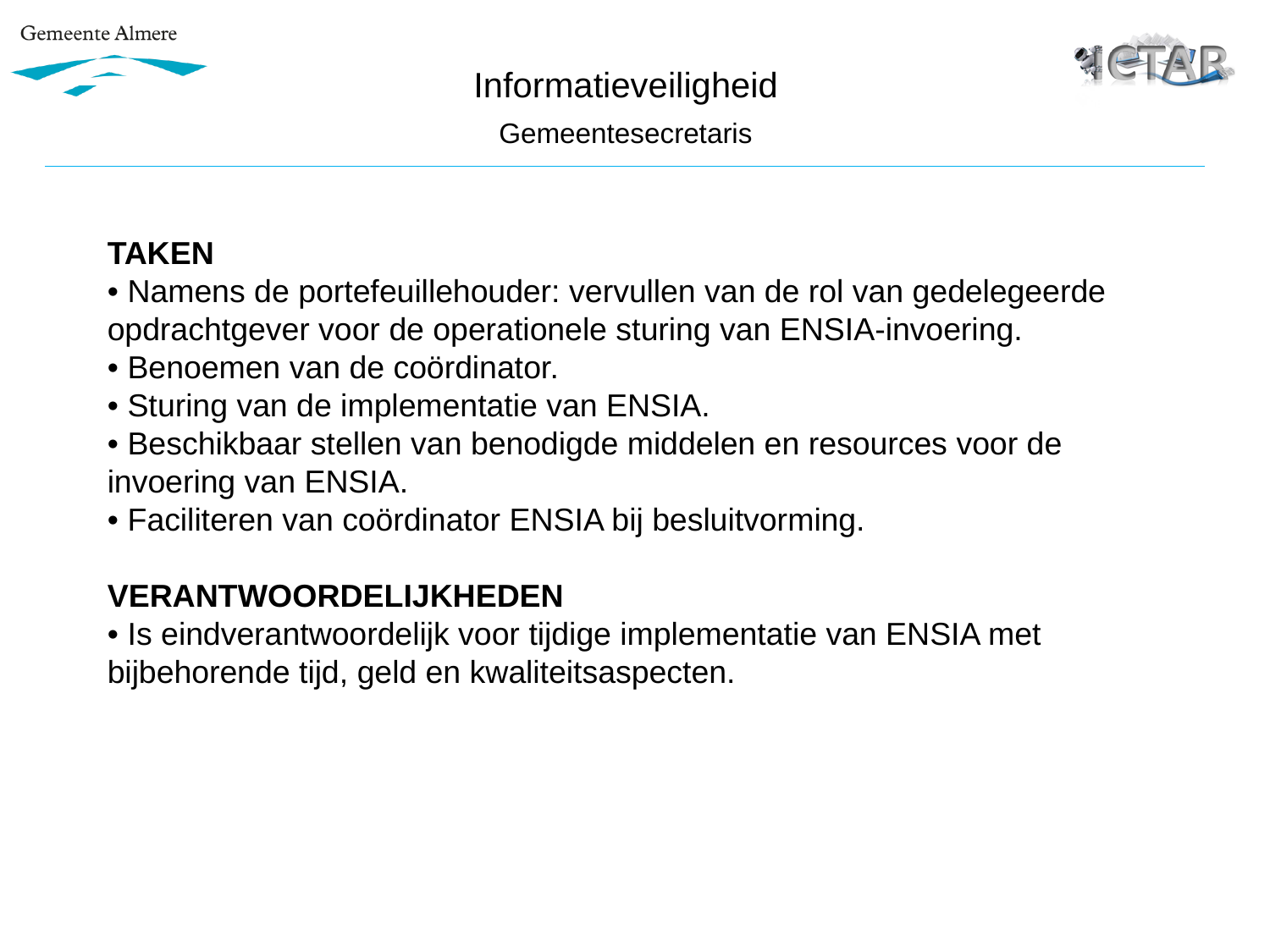

Informatieveiligheid
Gemeentesecretaris
TAKEN
• Namens de portefeuillehouder: vervullen van de rol van gedelegeerde opdrachtgever voor de operationele sturing van ENSIA-invoering.
• Benoemen van de coördinator.
• Sturing van de implementatie van ENSIA.
• Beschikbaar stellen van benodigde middelen en resources voor de invoering van ENSIA.
• Faciliteren van coördinator ENSIA bij besluitvorming.

VERANTWOORDELIJKHEDEN
• Is eindverantwoordelijk voor tijdige implementatie van ENSIA met bijbehorende tijd, geld en kwaliteitsaspecten.